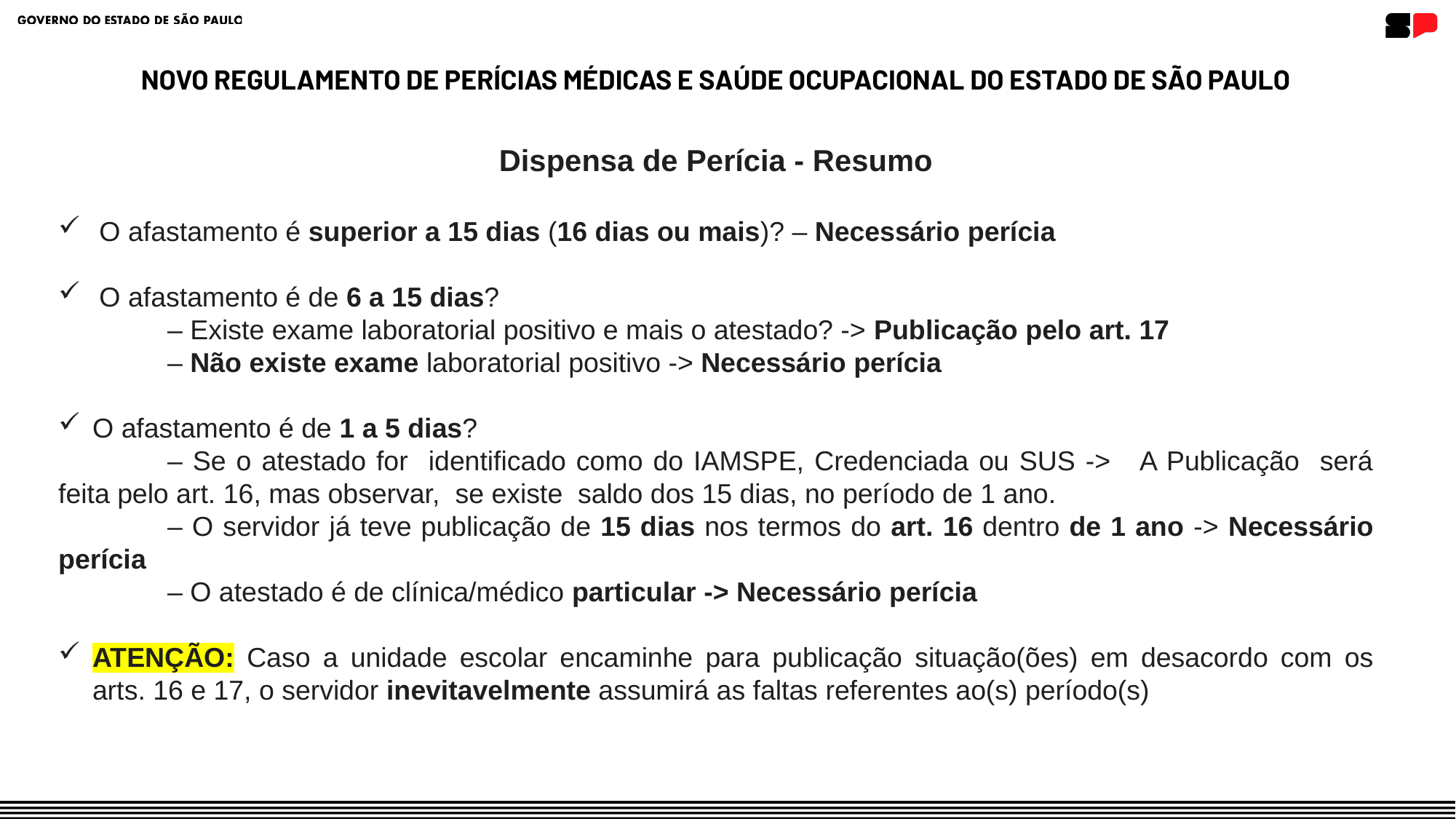

NOVO REGULAMENTO DE PERÍCIAS MÉDICAS E SAÚDE OCUPACIONAL DO ESTADO DE SÃO PAULO

Dispensa de Perícia - Resumo

O afastamento é superior a 15 dias (16 dias ou mais)? – Necessário perícia

O afastamento é de 6 a 15 dias?
	– Existe exame laboratorial positivo e mais o atestado? -> Publicação pelo art. 17
	– Não existe exame laboratorial positivo -> Necessário perícia

O afastamento é de 1 a 5 dias?
	– Se o atestado for  identificado como do IAMSPE, Credenciada ou SUS ->   A Publicação  será feita pelo art. 16, mas observar,  se existe  saldo dos 15 dias, no período de 1 ano.
	– O servidor já teve publicação de 15 dias nos termos do art. 16 dentro de 1 ano -> Necessário perícia
	– O atestado é de clínica/médico particular -> Necessário perícia

ATENÇÃO: Caso a unidade escolar encaminhe para publicação situação(ões) em desacordo com os arts. 16 e 17, o servidor inevitavelmente assumirá as faltas referentes ao(s) período(s)